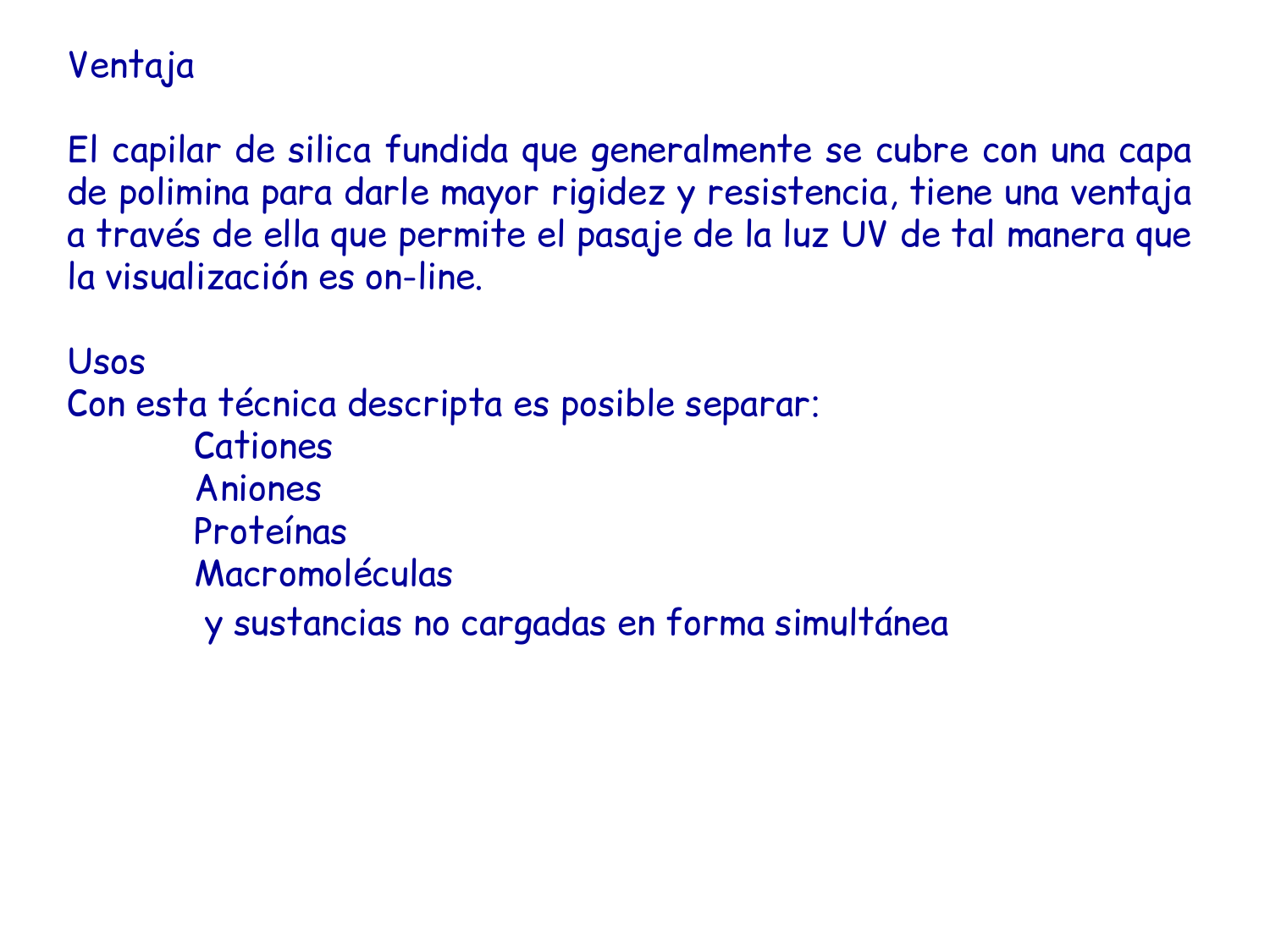

Ventaja

El capilar de silica fundida que generalmente se cubre con una capa de polimina para darle mayor rigidez y resistencia, tiene una ventaja a través de ella que permite el pasaje de la luz UV de tal manera que la visualización es on-line.

Usos
Con esta técnica descripta es posible separar:
	Cationes
	Aniones
	Proteínas
	Macromoléculas
	 y sustancias no cargadas en forma simultánea